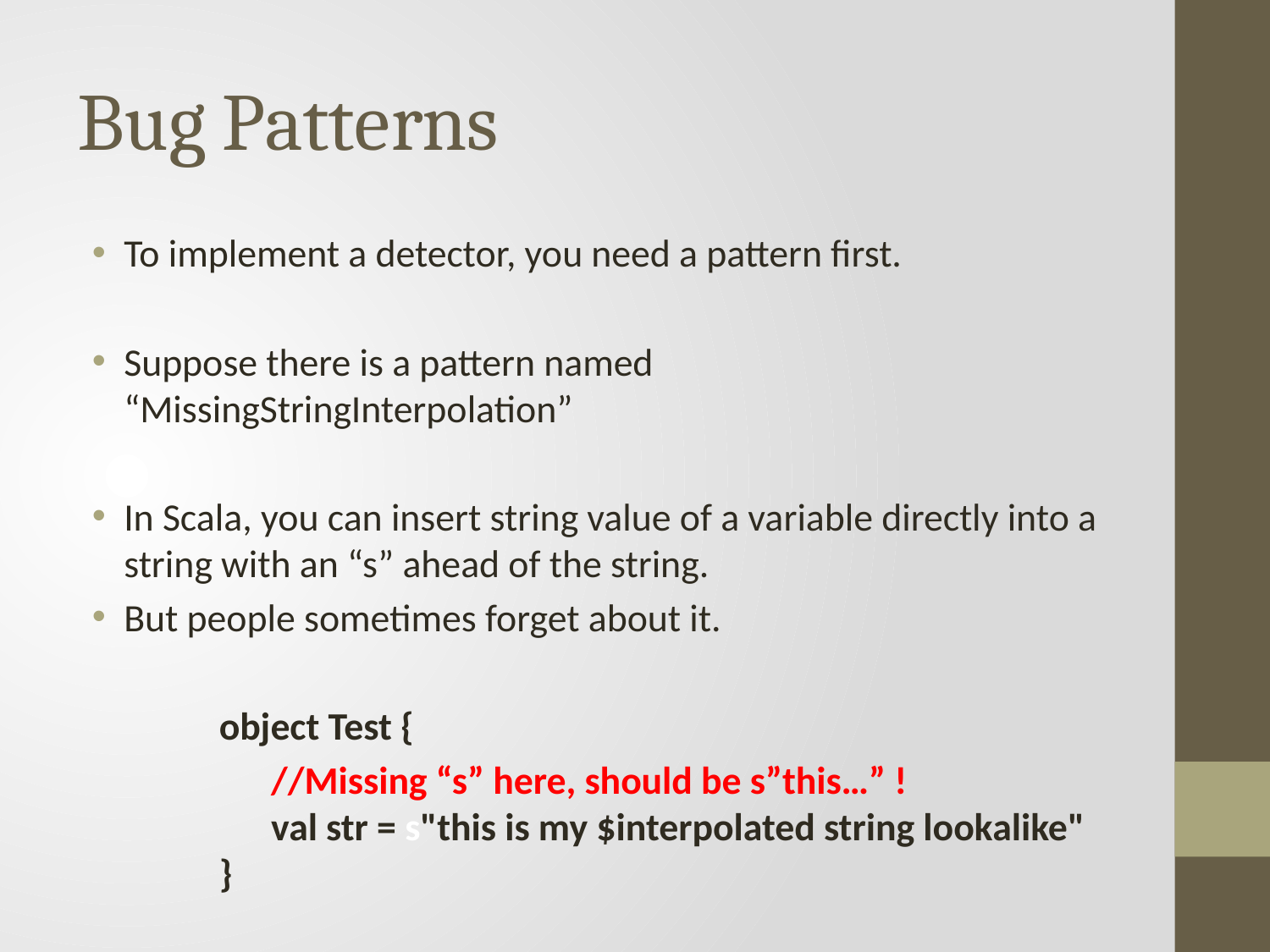

# Bug Patterns
To implement a detector, you need a pattern first.

Suppose there is a pattern named “MissingStringInterpolation”

In Scala, you can insert string value of a variable directly into a string with an “s” ahead of the string.
But people sometimes forget about it.

	object Test {
	      //Missing “s” here, should be s”this…” !
	      val str = s"this is my $interpolated string lookalike"
	}